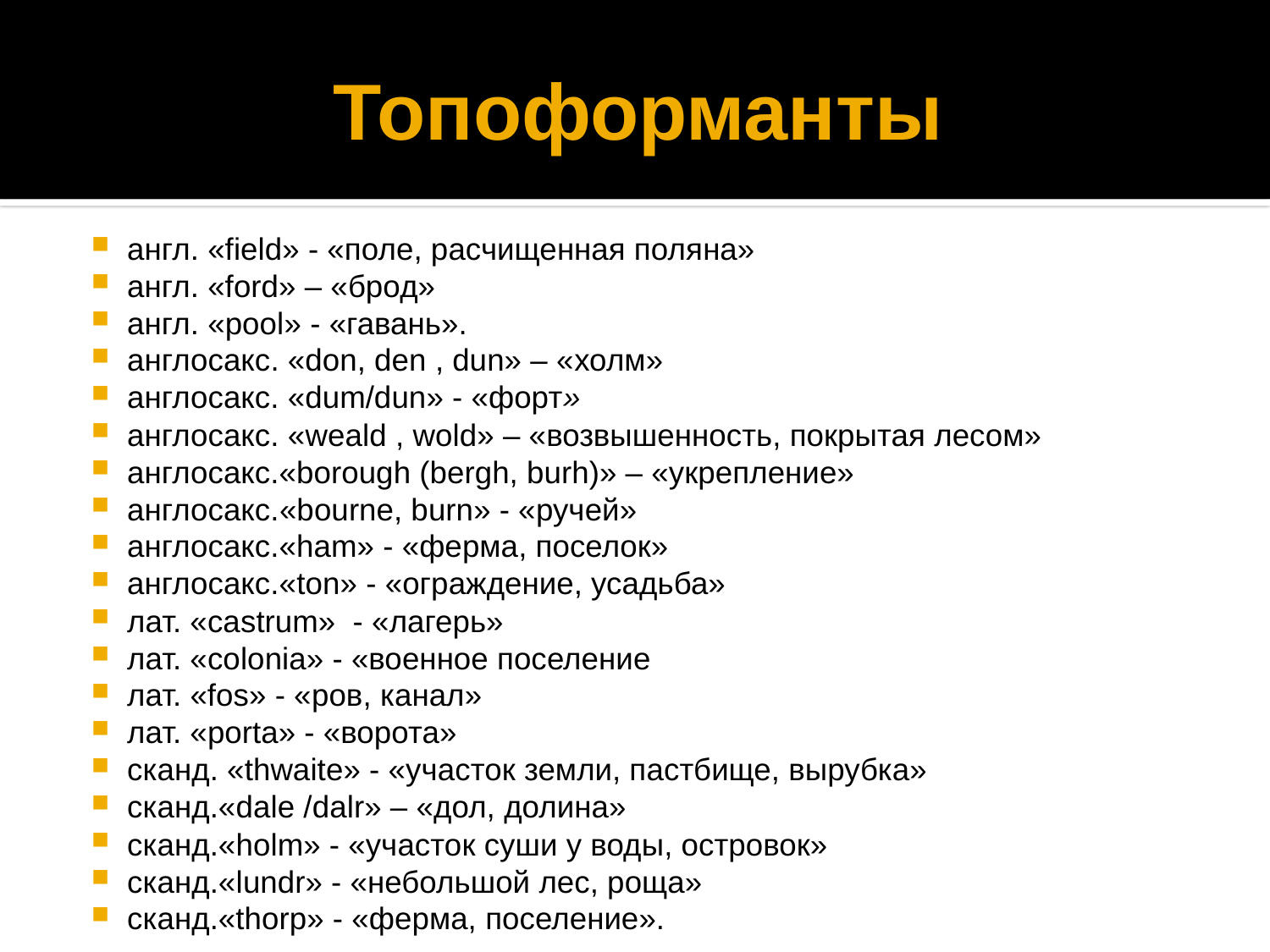

# Топоформанты
англ. «field» - «поле, расчищенная поляна»
англ. «ford» – «брод»
англ. «pool» - «гавань».
англосакс. «don, den , dun» – «холм»
англосакс. «dum/dun» - «форт»
англосакс. «weald , wold» – «возвышенность, покрытая лесом»
англосакс.«borough (bergh, burh)» – «укрепление»
англосакс.«bourne, burn» - «ручей»
англосакс.«ham» - «ферма, поселок»
англосакс.«ton» - «ограждение, усадьба»
лат. «castrum»  - «лагерь»
лат. «colonia» - «военное поселение
лат. «fos» - «ров, канал»
лат. «porta» - «ворота»
сканд. «thwaite» - «участок земли, пастбище, вырубка»
сканд.«dale /dalr» – «дол, долина»
сканд.«holm» - «участок суши у воды, островок»
сканд.«lundr» - «небольшой лес, роща»
сканд.«thorp» - «ферма, поселение».